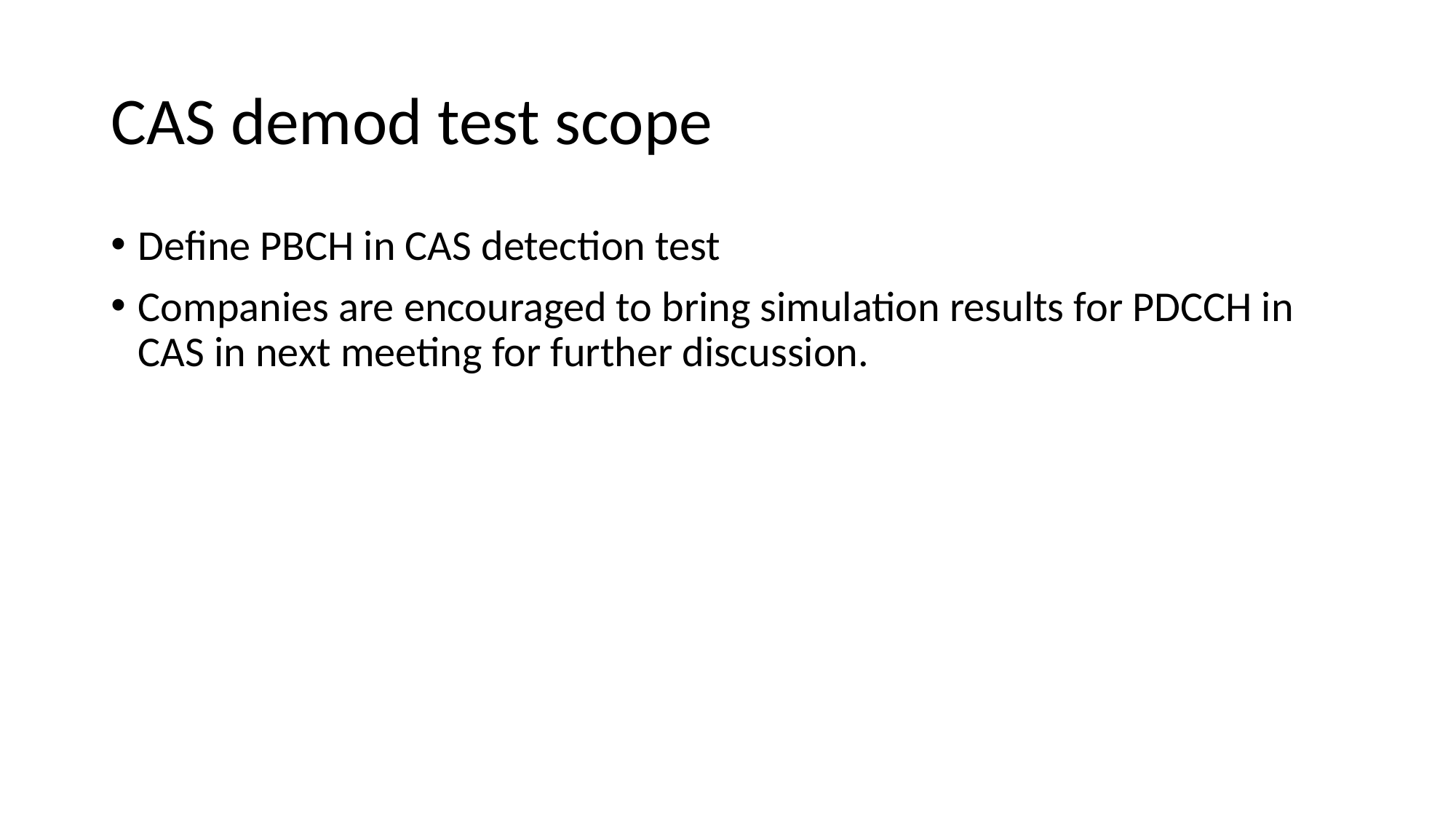

# CAS demod test scope
Define PBCH in CAS detection test
Companies are encouraged to bring simulation results for PDCCH in CAS in next meeting for further discussion.